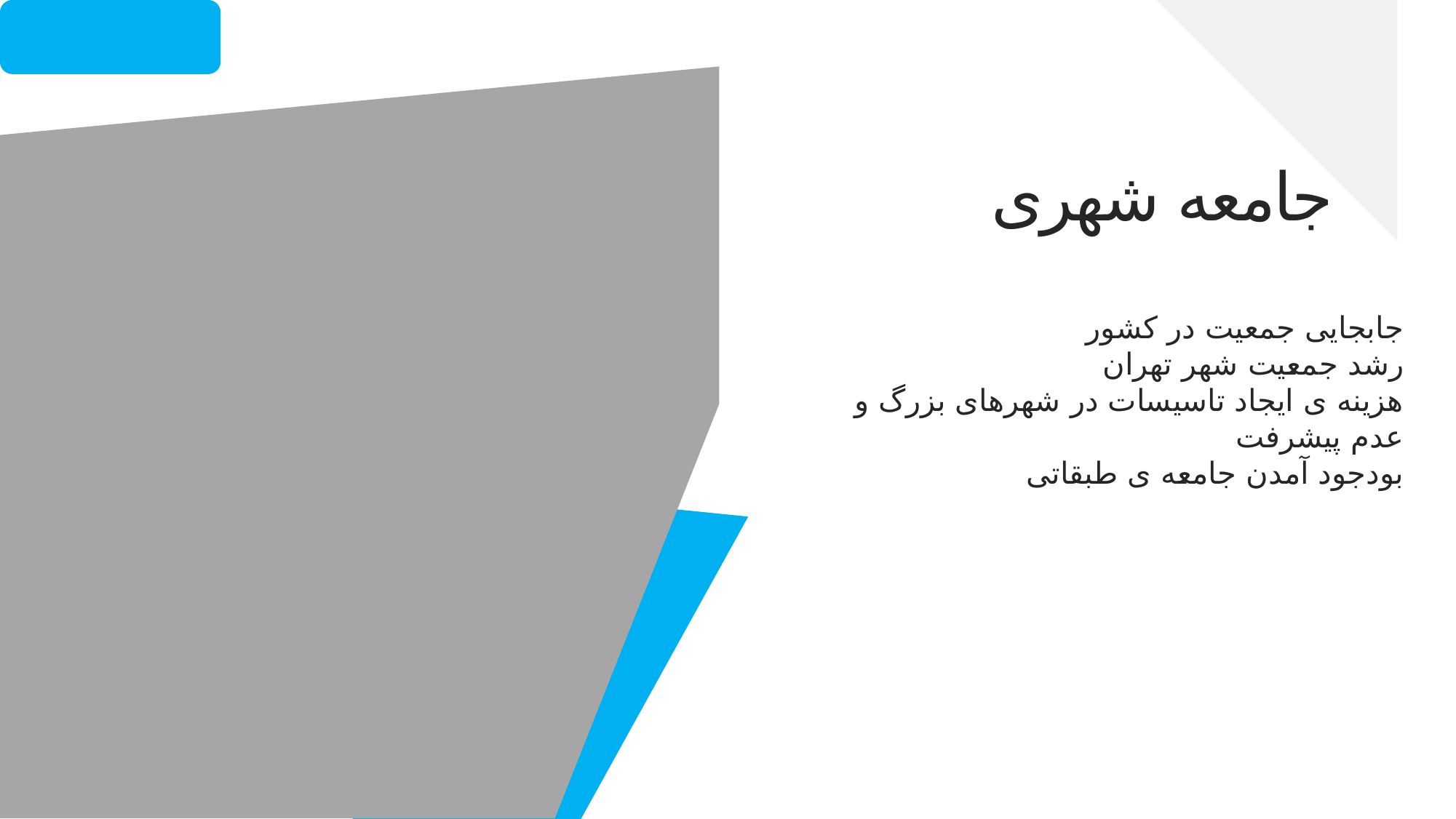

01

جامعه شهری
جابجایی جمعیت در کشور
رشد جمعیت شهر تهران
هزینه ی ایجاد تاسیسات در شهرهای بزرگ و عدم پیشرفت
بودجود آمدن جامعه ی طبقاتی